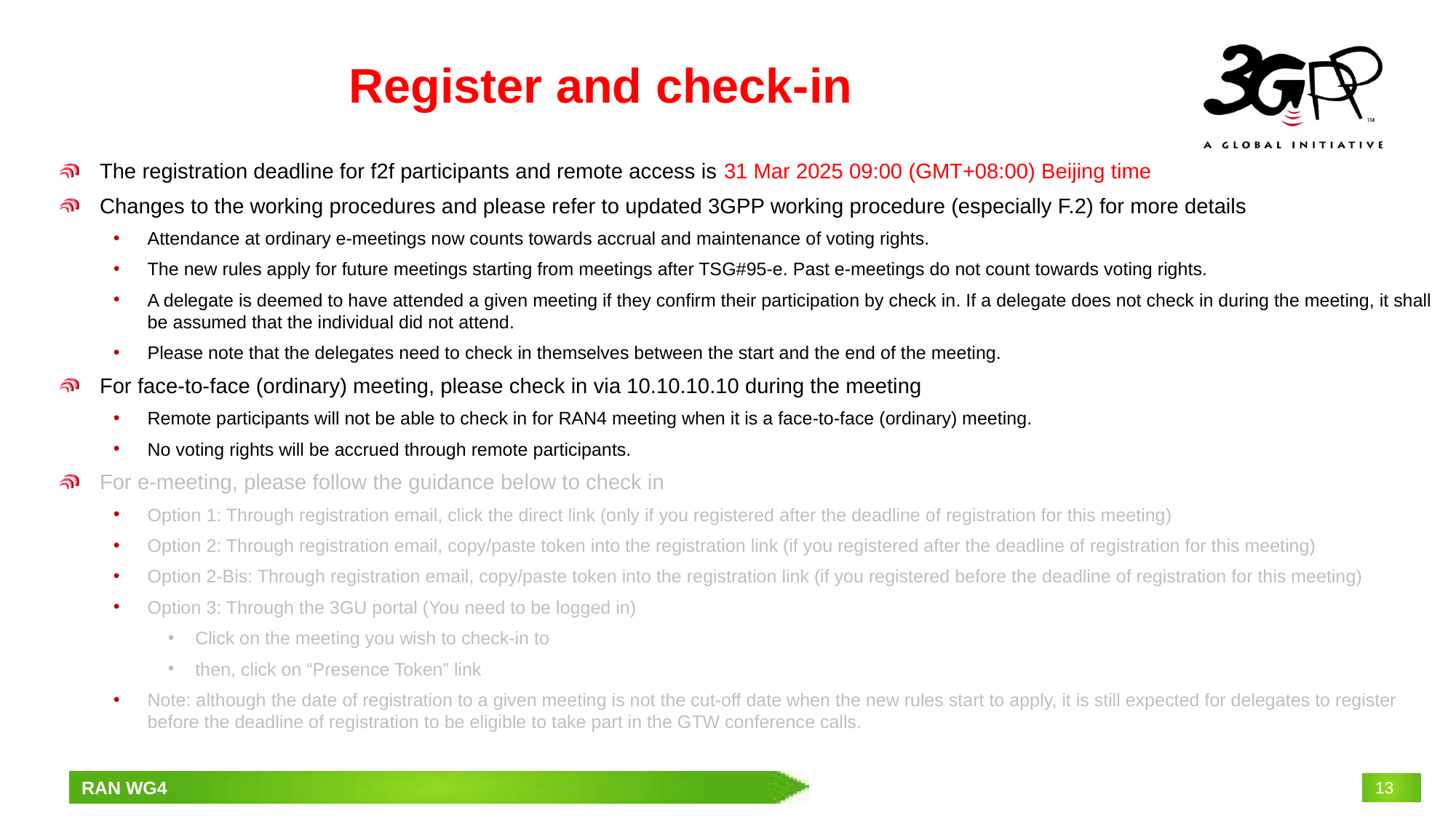

# Register and check-in
The registration deadline for f2f participants and remote access is 31 Mar 2025 09:00 (GMT+08:00) Beijing time
Changes to the working procedures and please refer to updated 3GPP working procedure (especially F.2) for more details
Attendance at ordinary e-meetings now counts towards accrual and maintenance of voting rights.
The new rules apply for future meetings starting from meetings after TSG#95-e. Past e-meetings do not count towards voting rights.
A delegate is deemed to have attended a given meeting if they confirm their participation by check in. If a delegate does not check in during the meeting, it shall be assumed that the individual did not attend.
Please note that the delegates need to check in themselves between the start and the end of the meeting.
For face-to-face (ordinary) meeting, please check in via 10.10.10.10 during the meeting
Remote participants will not be able to check in for RAN4 meeting when it is a face-to-face (ordinary) meeting.
No voting rights will be accrued through remote participants.
For e-meeting, please follow the guidance below to check in
Option 1: Through registration email, click the direct link (only if you registered after the deadline of registration for this meeting)
Option 2: Through registration email, copy/paste token into the registration link (if you registered after the deadline of registration for this meeting)
Option 2-Bis: Through registration email, copy/paste token into the registration link (if you registered before the deadline of registration for this meeting)
Option 3: Through the 3GU portal (You need to be logged in)
Click on the meeting you wish to check-in to
then, click on “Presence Token” link
Note: although the date of registration to a given meeting is not the cut-off date when the new rules start to apply, it is still expected for delegates to register before the deadline of registration to be eligible to take part in the GTW conference calls.